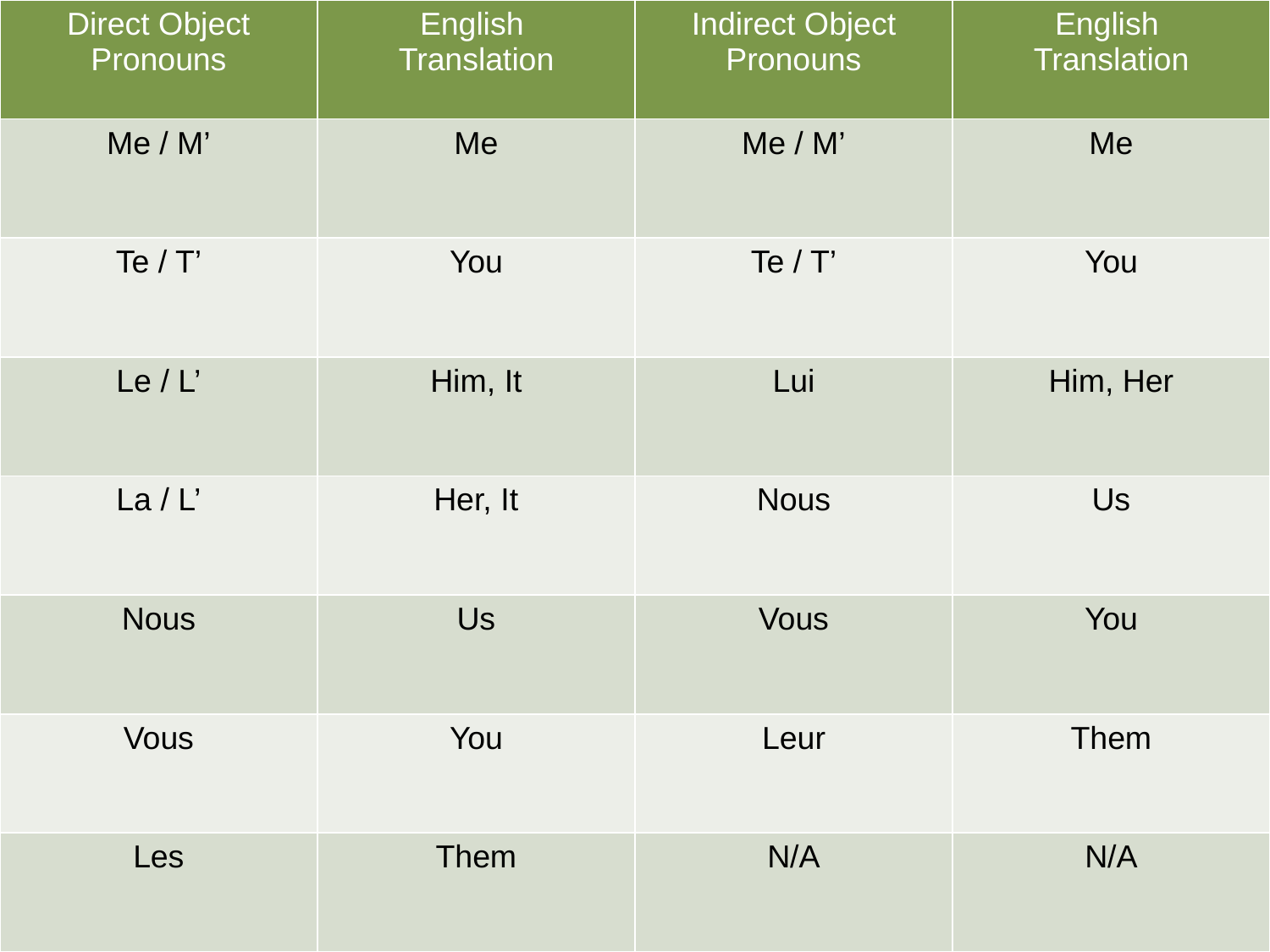

| Direct Object Pronouns | English Translation | Indirect Object Pronouns | English Translation |
| --- | --- | --- | --- |
| Me / M’ | Me | Me / M’ | Me |
| Te / T’ | You | Te / T’ | You |
| Le / L’ | Him, It | Lui | Him, Her |
| La / L’ | Her, It | Nous | Us |
| Nous | Us | Vous | You |
| Vous | You | Leur | Them |
| Les | Them | N/A | N/A |
#